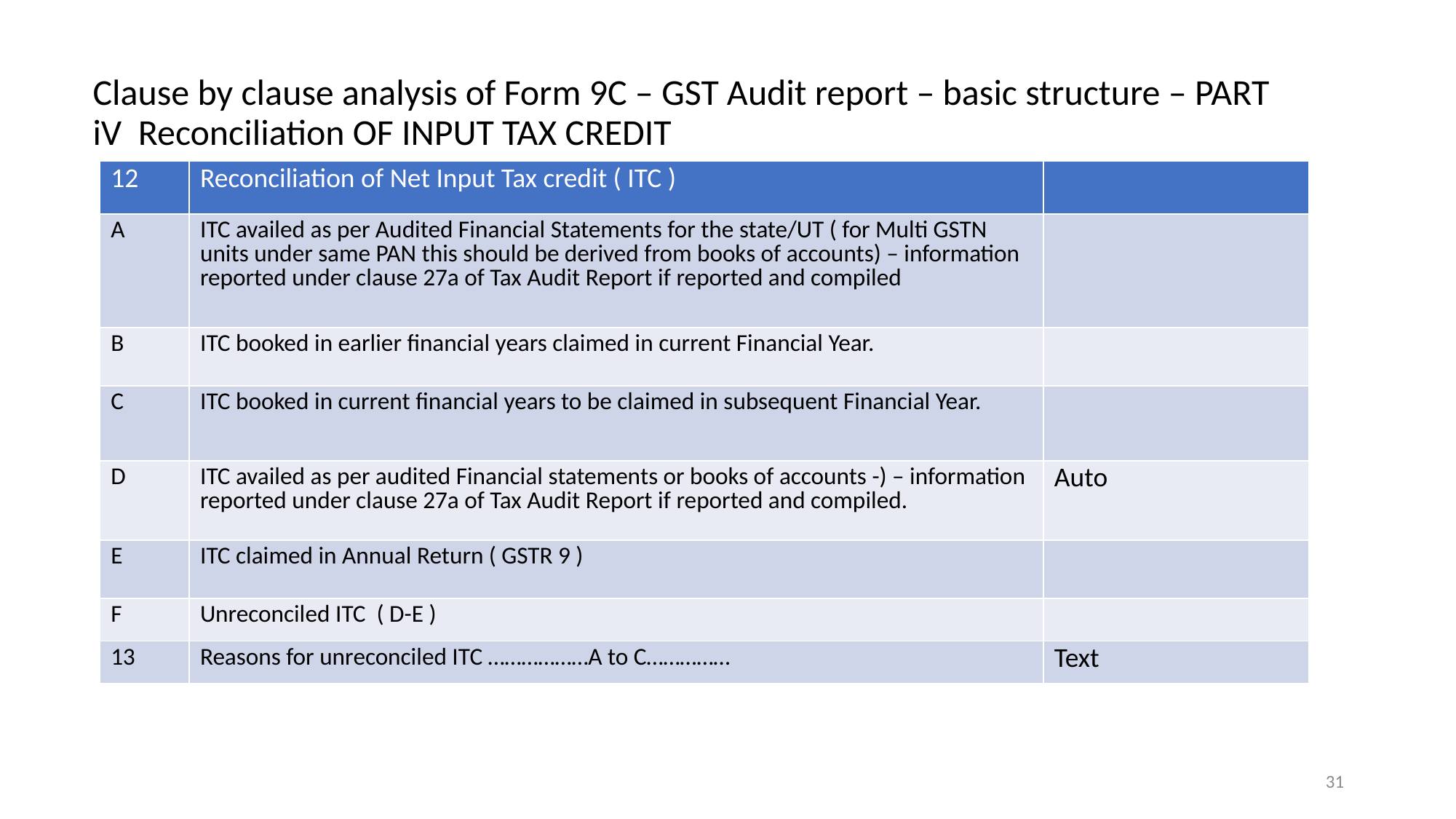

# Clause by clause analysis of Form 9C – GST Audit report – basic structure – PART iV  Reconciliation OF INPUT TAX CREDIT
| 12 | Reconciliation of Net Input Tax credit ( ITC ) |  |
| --- | --- | --- |
| A | ITC availed as per Audited Financial Statements for the state/UT ( for Multi GSTN units under same PAN this should be derived from books of accounts) – information reported under clause 27a of Tax Audit Report if reported and compiled |  |
| B | ITC booked in earlier financial years claimed in current Financial Year. |  |
| C | ITC booked in current financial years to be claimed in subsequent Financial Year. |  |
| D | ITC availed as per audited Financial statements or books of accounts -) – information reported under clause 27a of Tax Audit Report if reported and compiled. | Auto |
| E | ITC claimed in Annual Return ( GSTR 9 ) |  |
| F | Unreconciled ITC ( D-E ) |  |
| 13 | Reasons for unreconciled ITC ………………A to C…………… | Text |
31